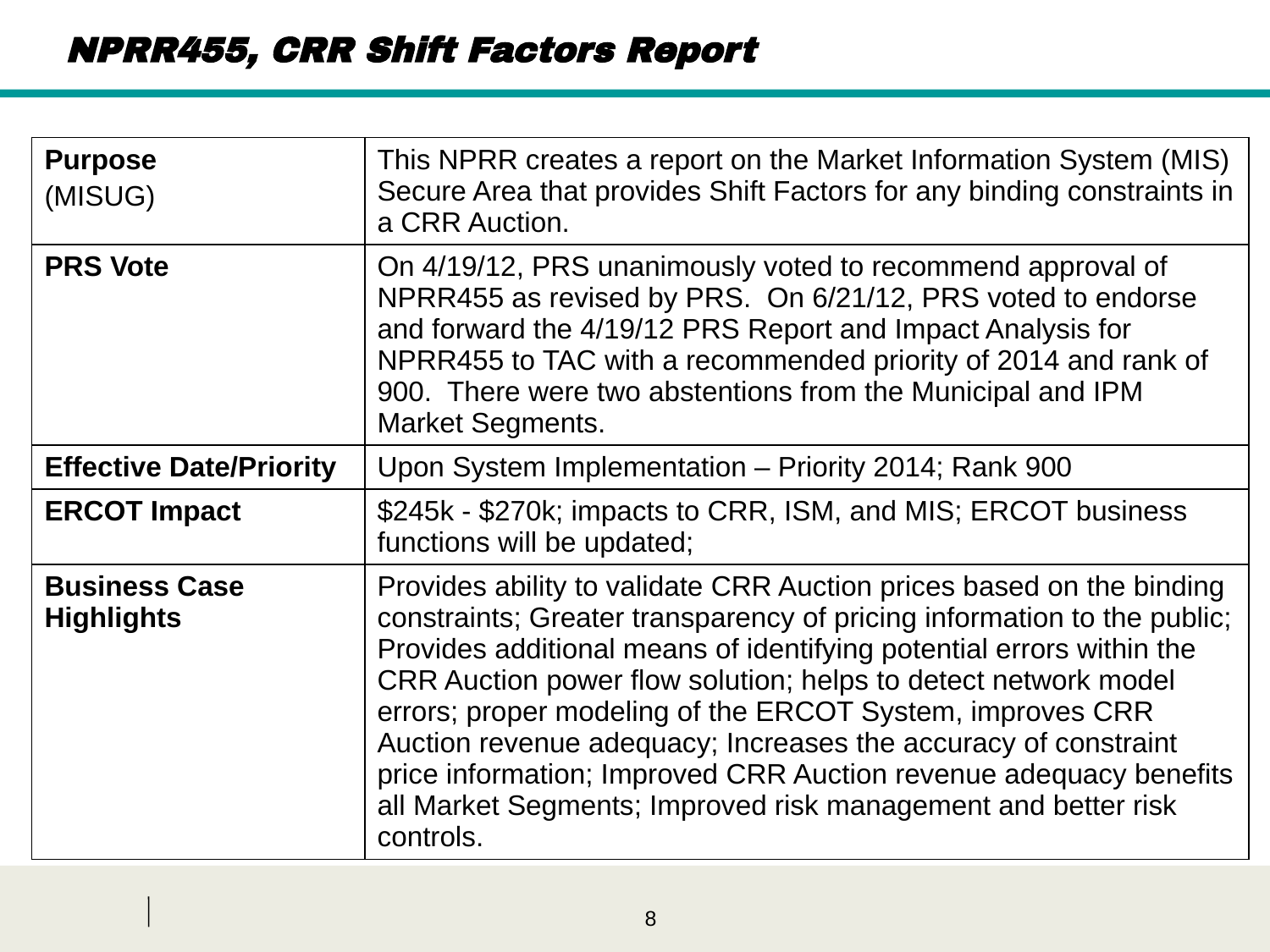

NPRR455, CRR Shift Factors Report
| Purpose (MISUG) | This NPRR creates a report on the Market Information System (MIS) Secure Area that provides Shift Factors for any binding constraints in a CRR Auction. |
| --- | --- |
| PRS Vote | On 4/19/12, PRS unanimously voted to recommend approval of NPRR455 as revised by PRS. On 6/21/12, PRS voted to endorse and forward the 4/19/12 PRS Report and Impact Analysis for NPRR455 to TAC with a recommended priority of 2014 and rank of 900. There were two abstentions from the Municipal and IPM Market Segments. |
| Effective Date/Priority | Upon System Implementation – Priority 2014; Rank 900 |
| ERCOT Impact | $245k - $270k; impacts to CRR, ISM, and MIS; ERCOT business functions will be updated; |
| Business Case Highlights | Provides ability to validate CRR Auction prices based on the binding constraints; Greater transparency of pricing information to the public; Provides additional means of identifying potential errors within the CRR Auction power flow solution; helps to detect network model errors; proper modeling of the ERCOT System, improves CRR Auction revenue adequacy; Increases the accuracy of constraint price information; Improved CRR Auction revenue adequacy benefits all Market Segments; Improved risk management and better risk controls. |